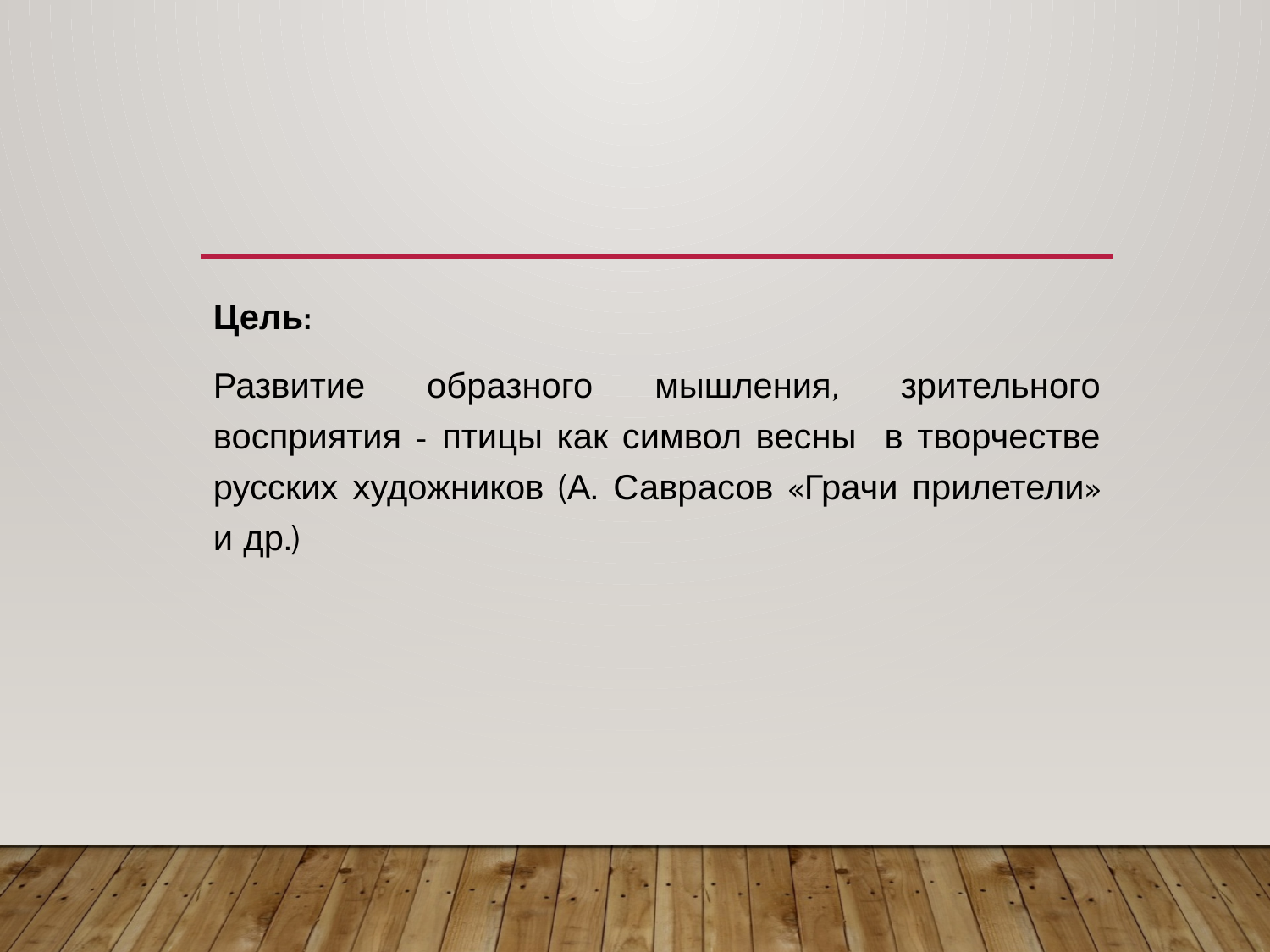

Цель:
Развитие образного мышления, зрительного восприятия - птицы как символ весны  в творчестве русских художников (А. Саврасов «Грачи прилетели» и др.)